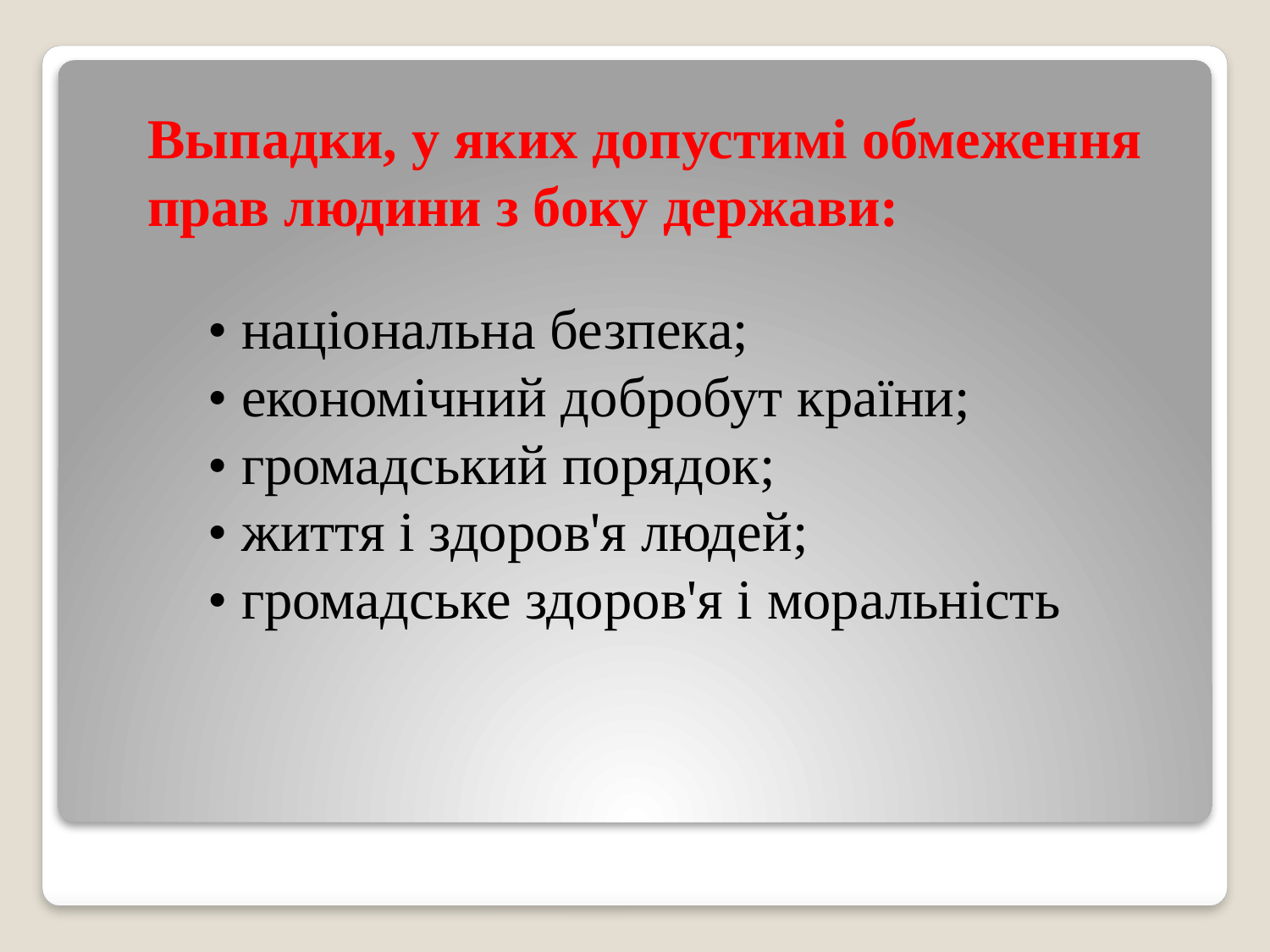

Выпадки, у яких допустимі обмеження прав людини з боку держави:
• національна безпека;
• економічний добробут країни;
• громадський порядок;
• життя і здоров'я людей;
• громадське здоров'я і моральність